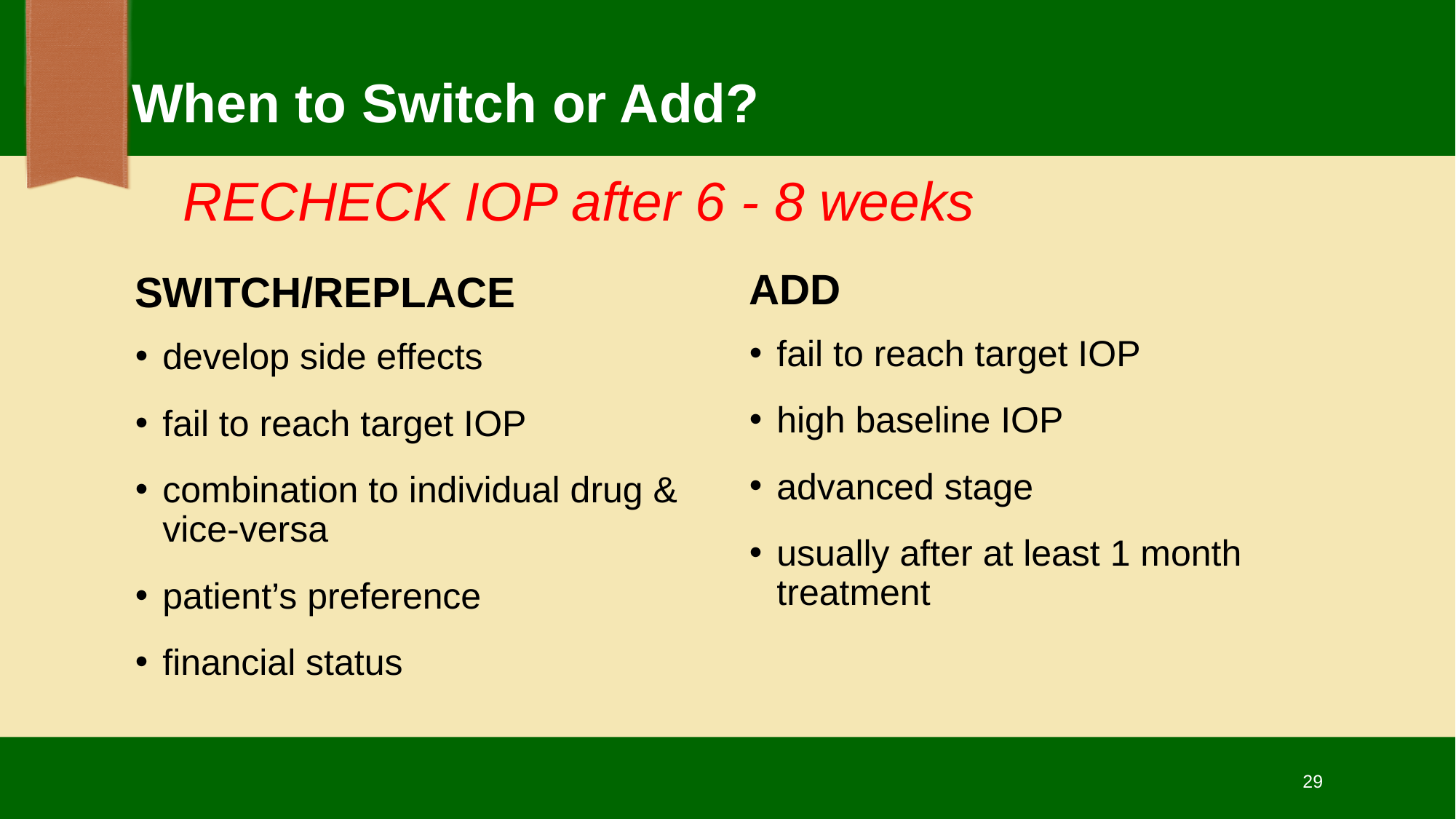

When to Switch or Add?
RECHECK IOP after 6 - 8 weeks
ADD
SWITCH/REPLACE
fail to reach target IOP
high baseline IOP
advanced stage
usually after at least 1 month treatment

develop side effects
fail to reach target IOP
combination to individual drug & vice-versa
patient’s preference
financial status
29